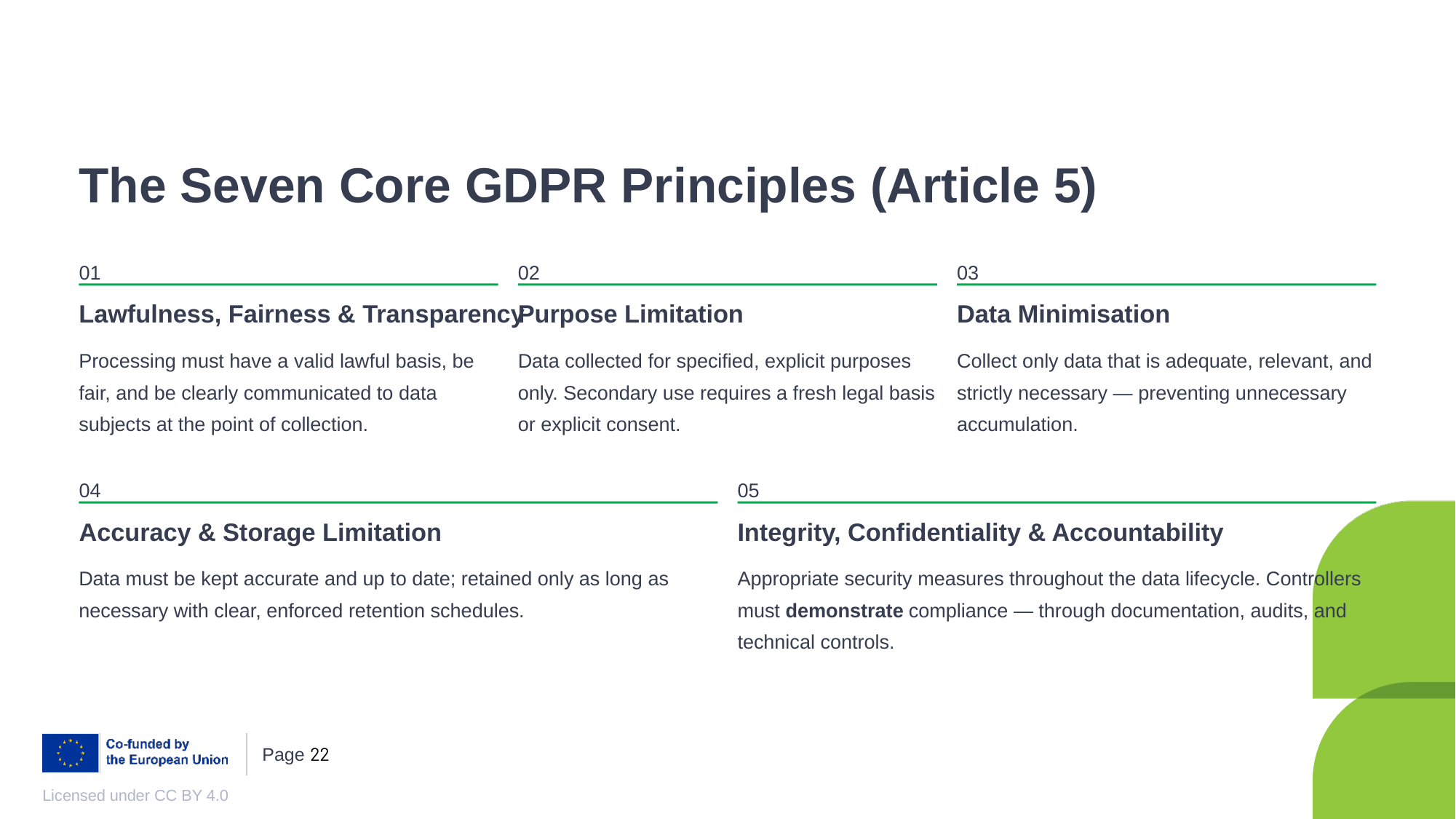

The Seven Core GDPR Principles (Article 5)
01
02
03

Lawfulness, Fairness & Transparency
Purpose Limitation
Data Minimisation
Processing must have a valid lawful basis, be fair, and be clearly communicated to data subjects at the point of collection.
Data collected for specified, explicit purposes only. Secondary use requires a fresh legal basis or explicit consent.
Collect only data that is adequate, relevant, and strictly necessary — preventing unnecessary accumulation.
04
05

Accuracy & Storage Limitation
Integrity, Confidentiality & Accountability
Data must be kept accurate and up to date; retained only as long as necessary with clear, enforced retention schedules.
Appropriate security measures throughout the data lifecycle. Controllers must demonstrate compliance — through documentation, audits, and technical controls.